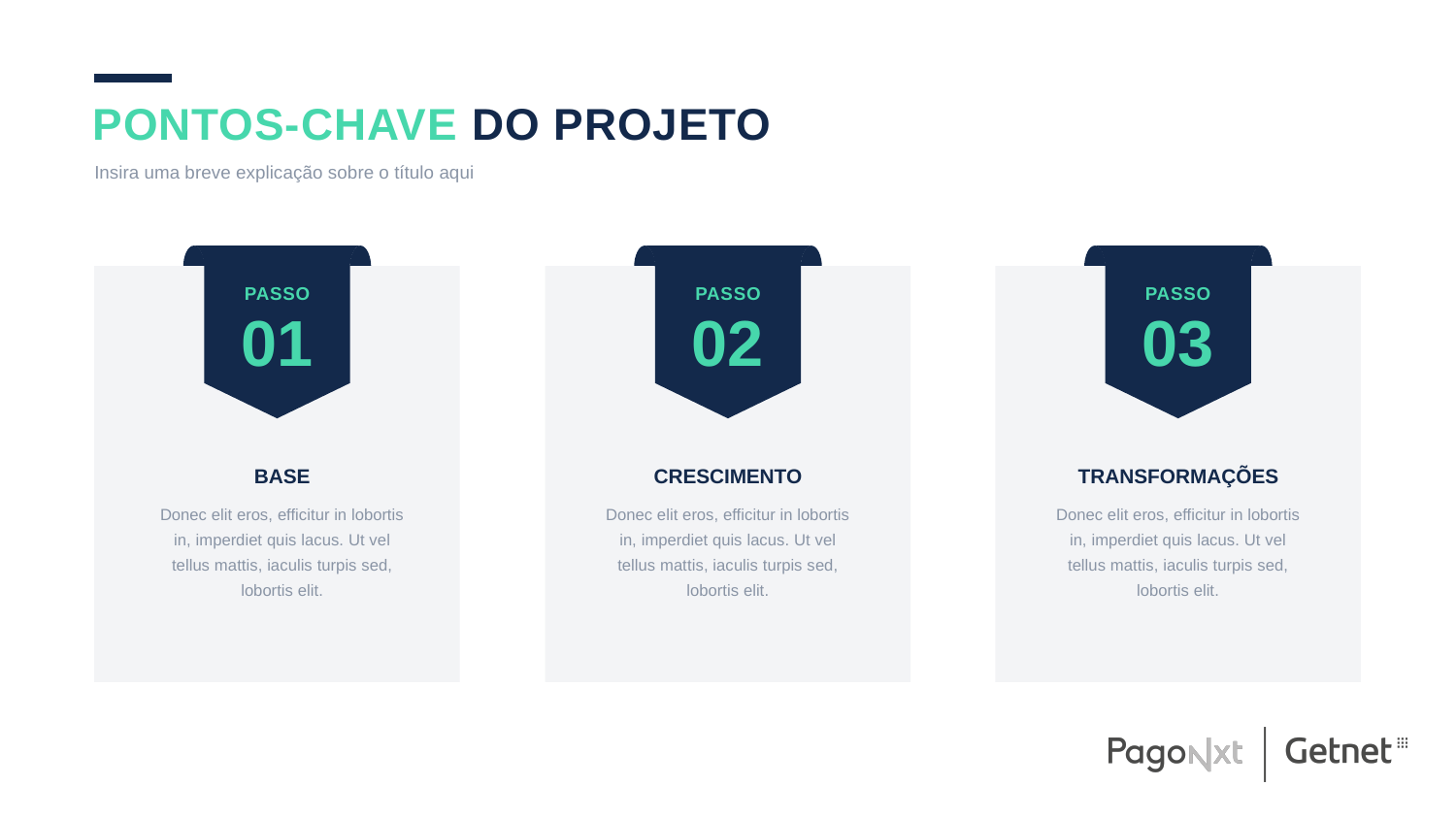

PONTOS-CHAVE DO PROJETO
Insira uma breve explicação sobre o título aqui

Passo
passo
passo
01
02
03
base
crescimento
transformações
Donec elit eros, efficitur in lobortis in, imperdiet quis lacus. Ut vel tellus mattis, iaculis turpis sed, lobortis elit.
Donec elit eros, efficitur in lobortis in, imperdiet quis lacus. Ut vel tellus mattis, iaculis turpis sed, lobortis elit.
Donec elit eros, efficitur in lobortis in, imperdiet quis lacus. Ut vel tellus mattis, iaculis turpis sed, lobortis elit.